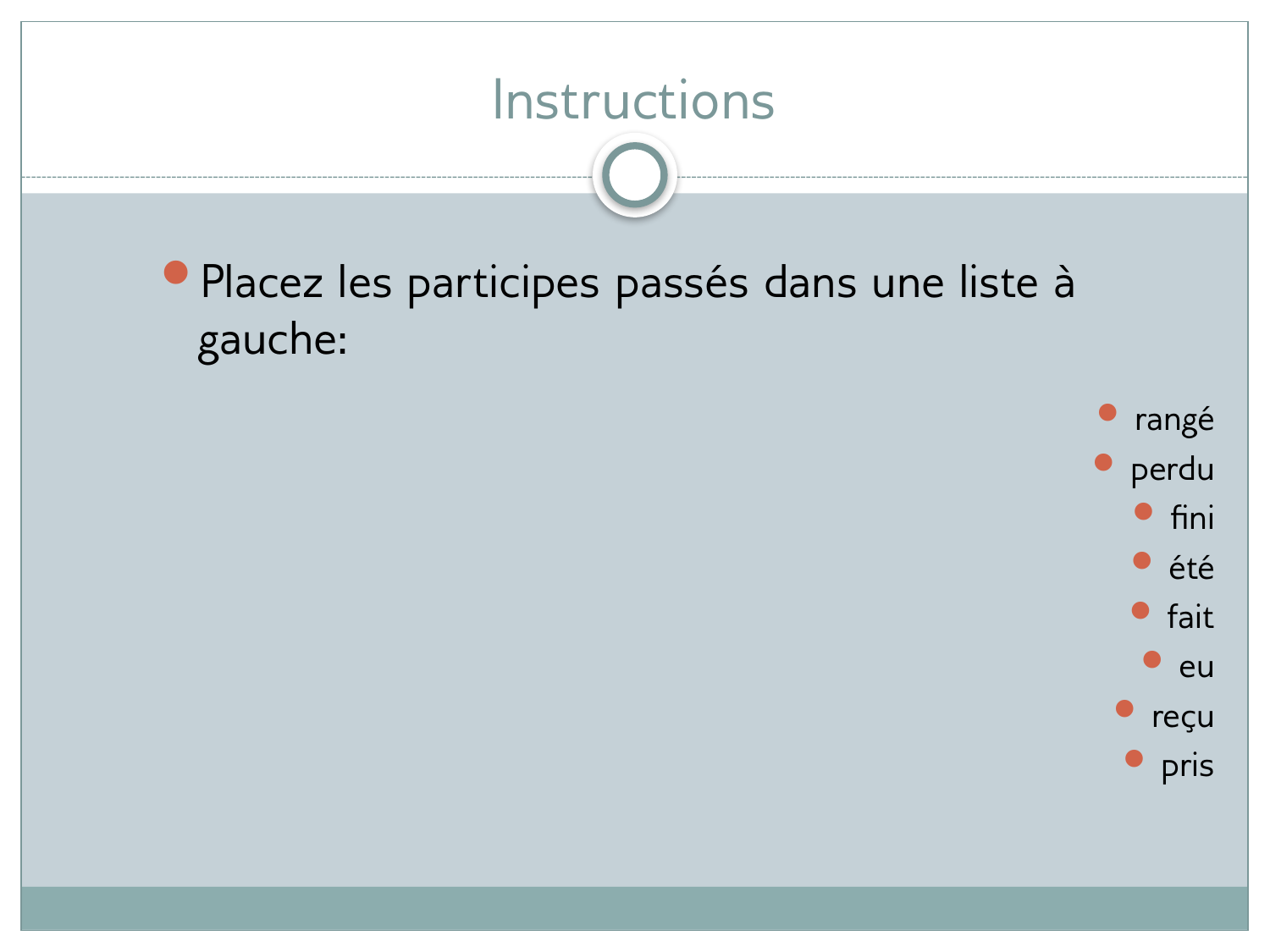

# Instructions
Placez les participes passés dans une liste à gauche:

rangé
perdu
fini
été
fait
eu
reçu
pris